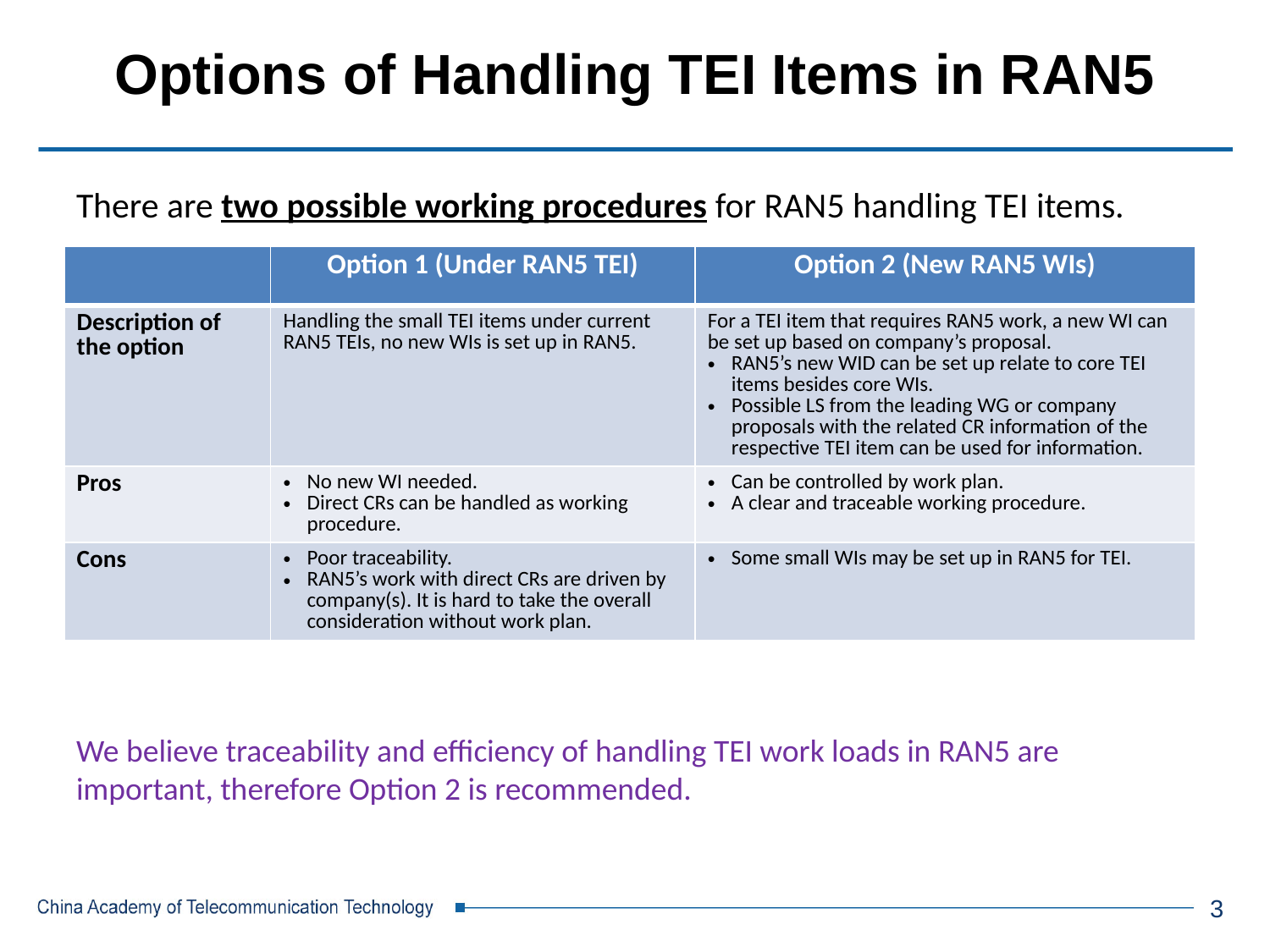

Options of Handling TEI Items in RAN5
There are two possible working procedures for RAN5 handling TEI items.

|  | Option 1 (Under RAN5 TEI) | Option 2 (New RAN5 WIs) |
| --- | --- | --- |
| Description of the option | Handling the small TEI items under current RAN5 TEIs, no new WIs is set up in RAN5. | For a TEI item that requires RAN5 work, a new WI can be set up based on company’s proposal. RAN5’s new WID can be set up relate to core TEI items besides core WIs. Possible LS from the leading WG or company proposals with the related CR information of the respective TEI item can be used for information. |
| Pros | No new WI needed. Direct CRs can be handled as working procedure. | Can be controlled by work plan. A clear and traceable working procedure. |
| Cons | Poor traceability. RAN5’s work with direct CRs are driven by company(s). It is hard to take the overall consideration without work plan. | Some small WIs may be set up in RAN5 for TEI. |
We believe traceability and efficiency of handling TEI work loads in RAN5 are important, therefore Option 2 is recommended.
3